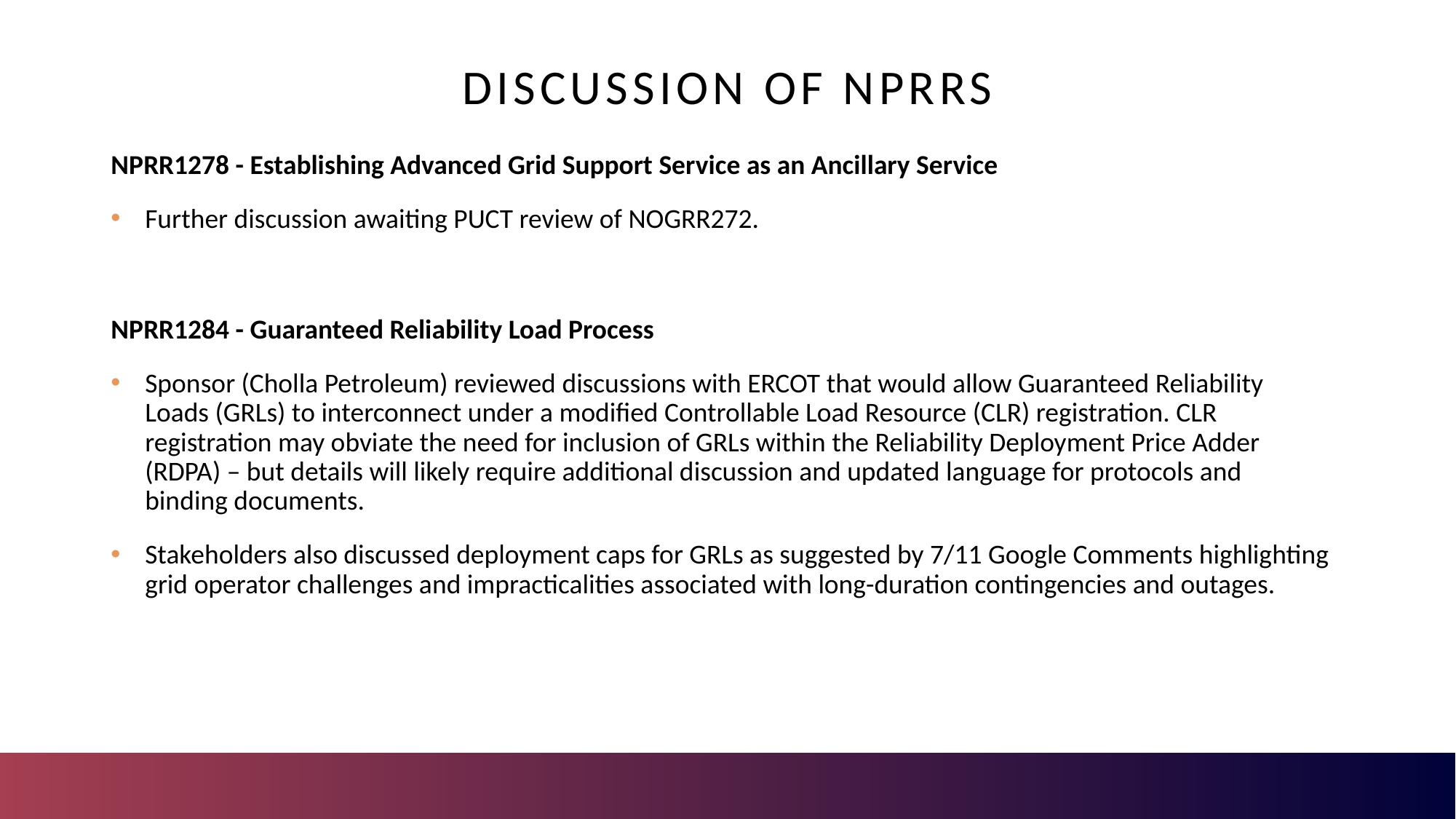

Discussion of NPRRs
NPRR1278 - Establishing Advanced Grid Support Service as an Ancillary Service
Further discussion awaiting PUCT review of NOGRR272.

NPRR1284 - Guaranteed Reliability Load Process
Sponsor (Cholla Petroleum) reviewed discussions with ERCOT that would allow Guaranteed Reliability Loads (GRLs) to interconnect under a modified Controllable Load Resource (CLR) registration. CLR registration may obviate the need for inclusion of GRLs within the Reliability Deployment Price Adder (RDPA) – but details will likely require additional discussion and updated language for protocols and binding documents.
Stakeholders also discussed deployment caps for GRLs as suggested by 7/11 Google Comments highlighting grid operator challenges and impracticalities associated with long-duration contingencies and outages.